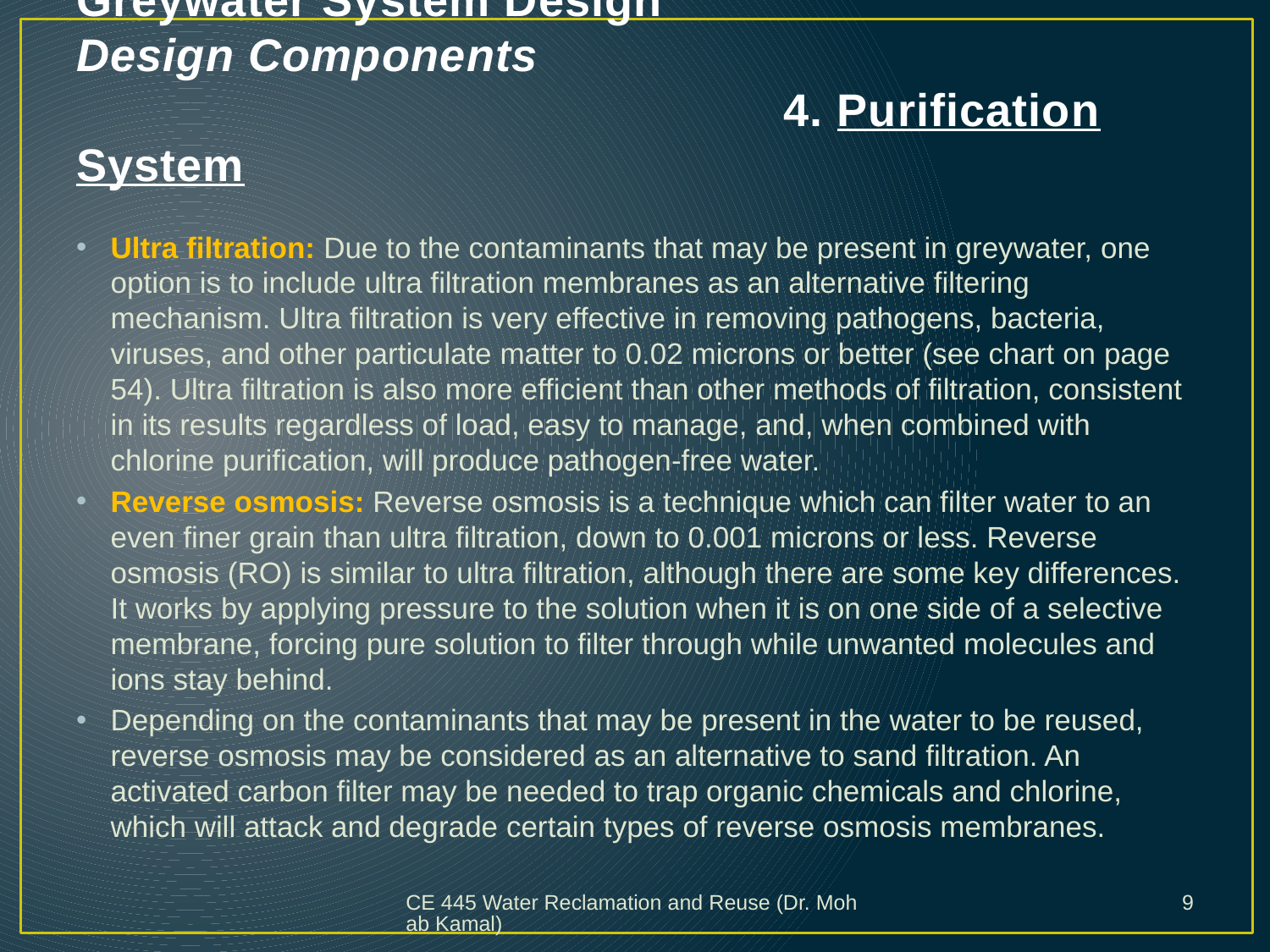

# Greywater System Design Design Components 4. Purification System
Ultra filtration: Due to the contaminants that may be present in greywater, one option is to include ultra filtration membranes as an alternative filtering mechanism. Ultra filtration is very effective in removing pathogens, bacteria, viruses, and other particulate matter to 0.02 microns or better (see chart on page 54). Ultra filtration is also more efficient than other methods of filtration, consistent in its results regardless of load, easy to manage, and, when combined with chlorine purification, will produce pathogen-free water.
Reverse osmosis: Reverse osmosis is a technique which can filter water to an even finer grain than ultra filtration, down to 0.001 microns or less. Reverse osmosis (RO) is similar to ultra filtration, although there are some key differences. It works by applying pressure to the solution when it is on one side of a selective membrane, forcing pure solution to filter through while unwanted molecules and ions stay behind.
Depending on the contaminants that may be present in the water to be reused, reverse osmosis may be considered as an alternative to sand filtration. An activated carbon filter may be needed to trap organic chemicals and chlorine, which will attack and degrade certain types of reverse osmosis membranes.
CE 445 Water Reclamation and Reuse (Dr. Mohab Kamal)
9